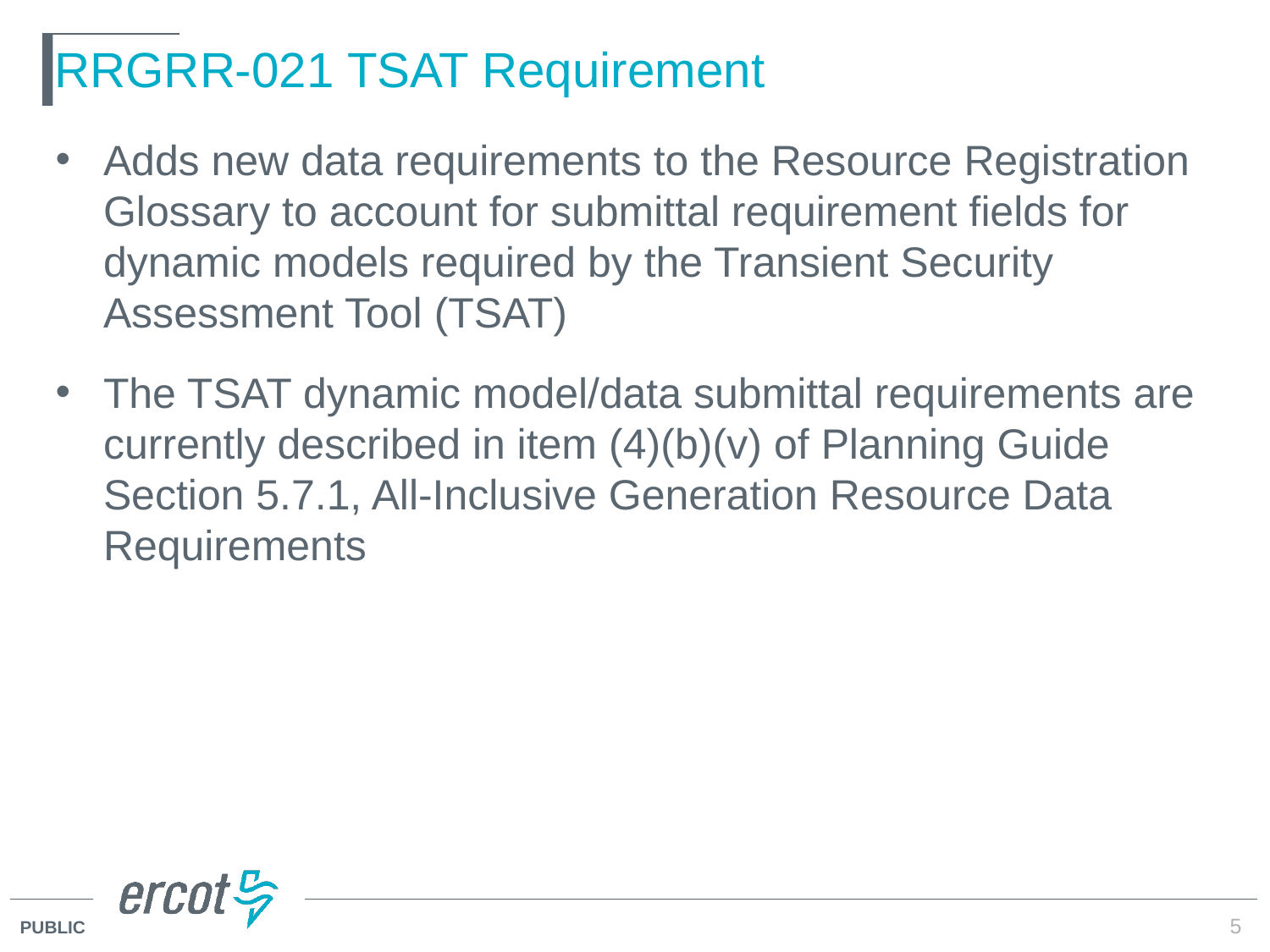

# RRGRR-021 TSAT Requirement
Adds new data requirements to the Resource Registration Glossary to account for submittal requirement fields for dynamic models required by the Transient Security Assessment Tool (TSAT)
The TSAT dynamic model/data submittal requirements are currently described in item (4)(b)(v) of Planning Guide Section 5.7.1, All-Inclusive Generation Resource Data Requirements

5